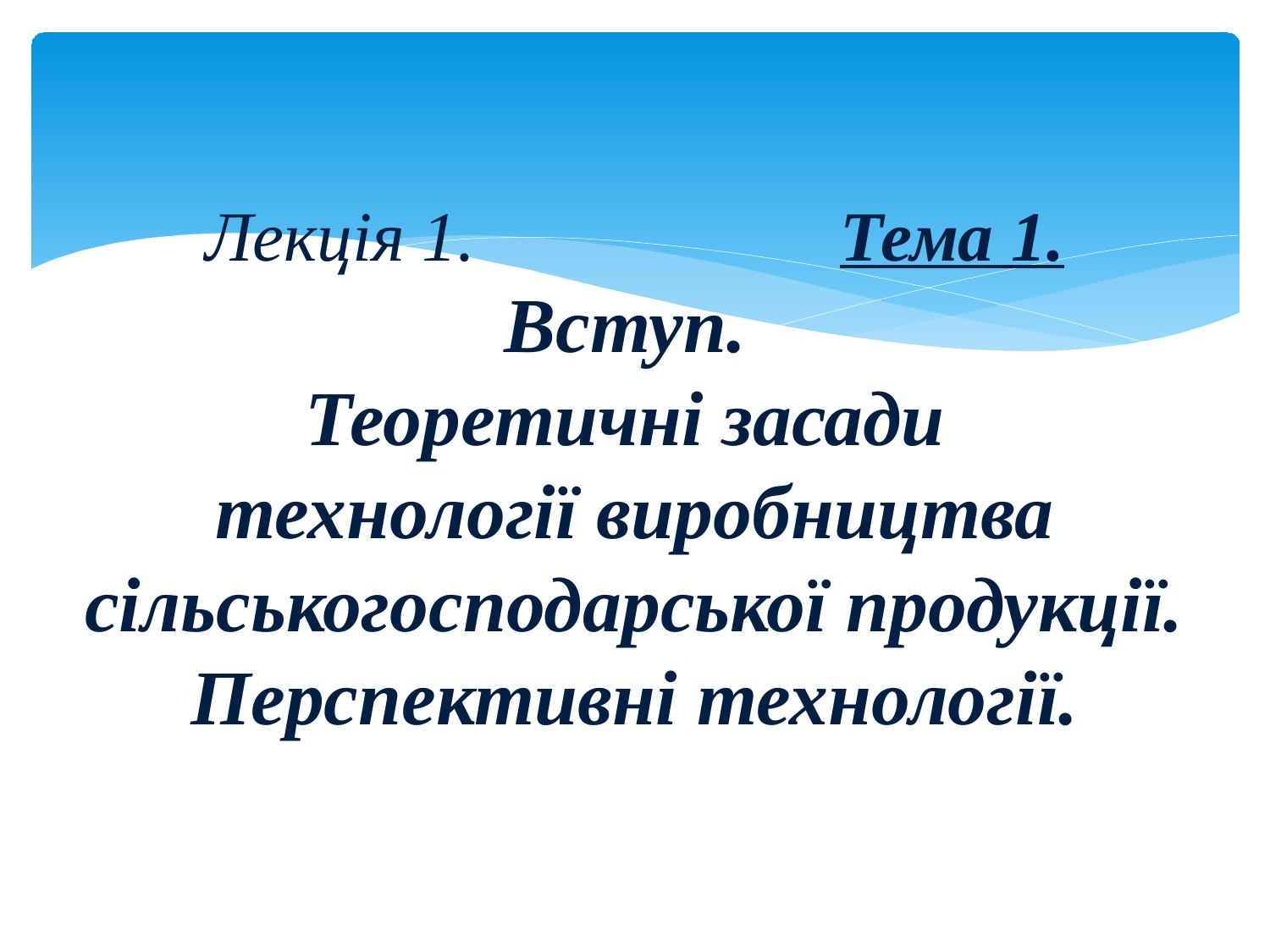

Лекція 1. 			Тема 1.
Вступ.
Теоретичні засади
технології виробництва сільськогосподарської продукції. Перспективні технології.